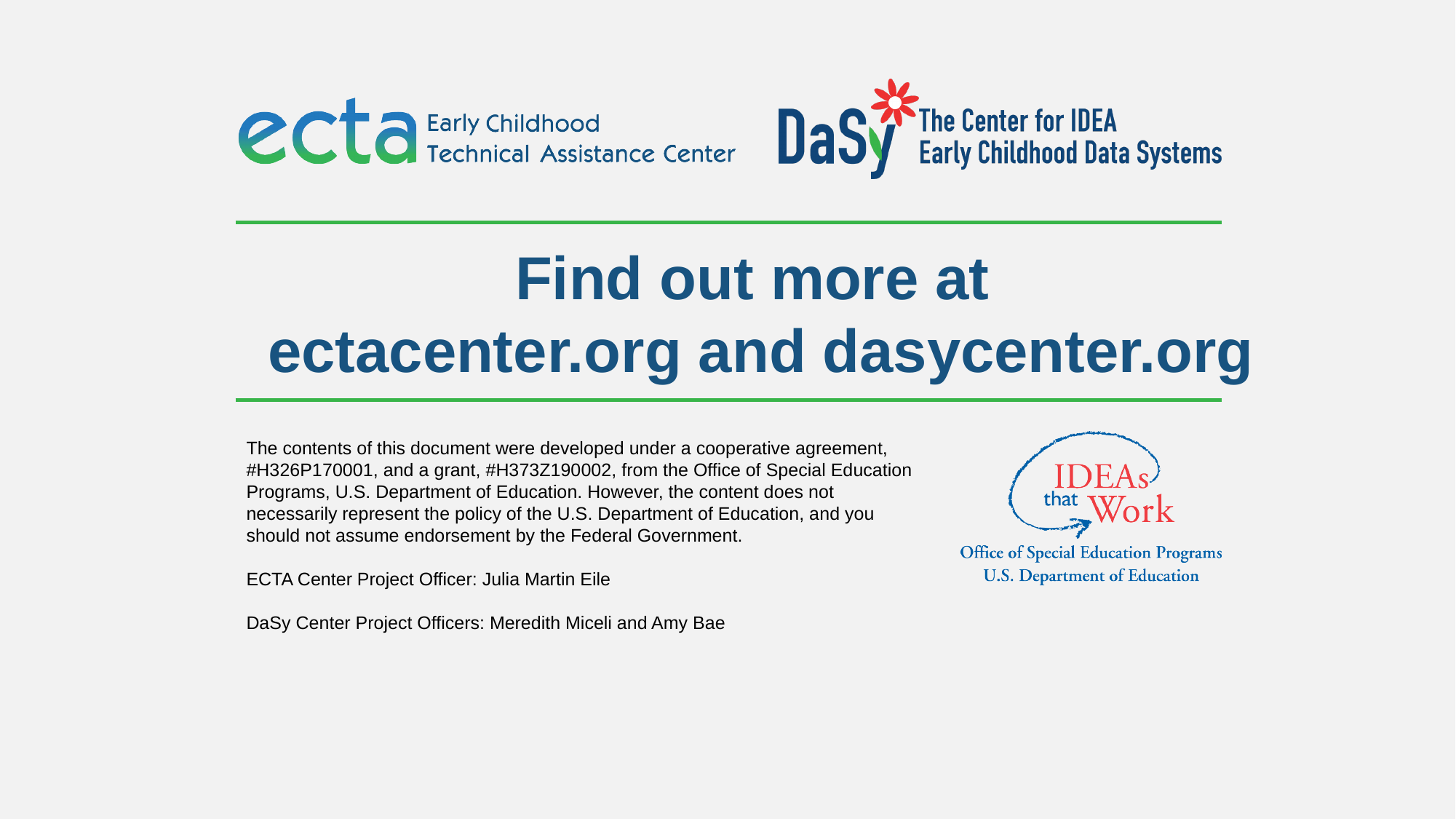

# ECTA and DaSy Contact Information
Find out more at
ectacenter.org and dasycenter.org